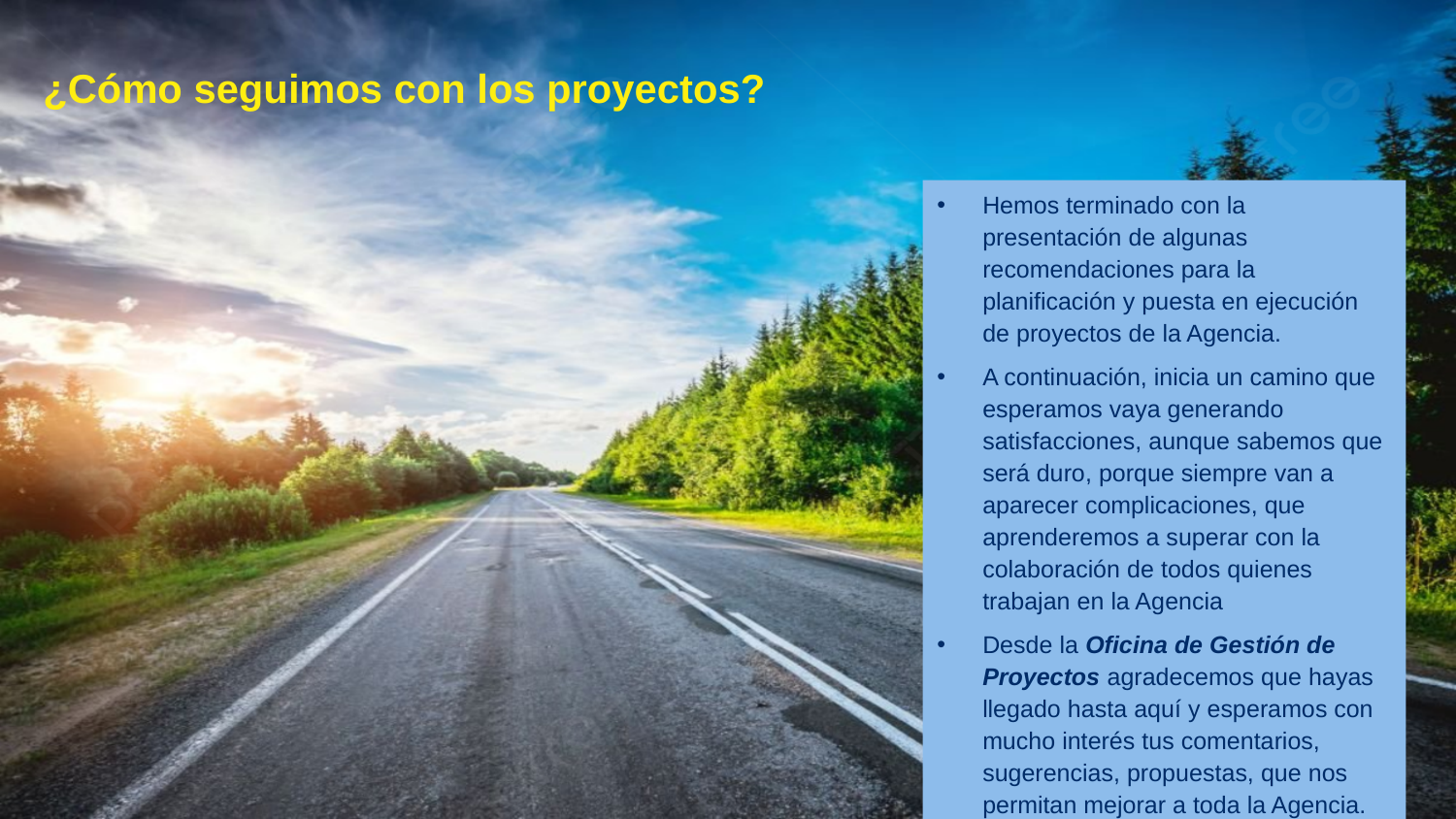

# ¿Cómo seguimos con los proyectos?
Hemos terminado con la presentación de algunas recomendaciones para la planificación y puesta en ejecución de proyectos de la Agencia.
A continuación, inicia un camino que esperamos vaya generando satisfacciones, aunque sabemos que será duro, porque siempre van a aparecer complicaciones, que aprenderemos a superar con la colaboración de todos quienes trabajan en la Agencia
Desde la Oficina de Gestión de Proyectos agradecemos que hayas llegado hasta aquí y esperamos con mucho interés tus comentarios, sugerencias, propuestas, que nos permitan mejorar a toda la Agencia.